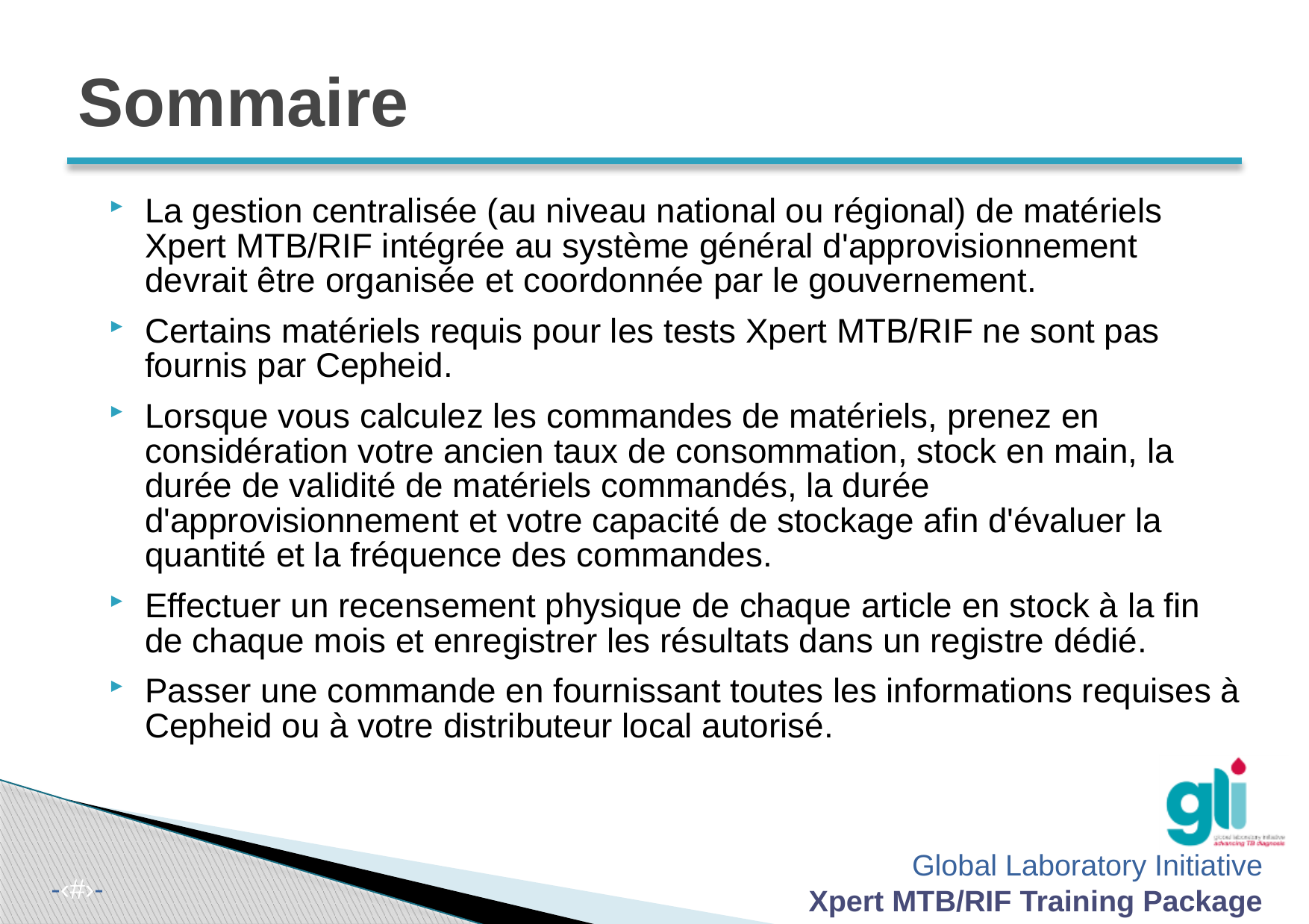

# Sommaire
La gestion centralisée (au niveau national ou régional) de matériels Xpert MTB/RIF intégrée au système général d'approvisionnement devrait être organisée et coordonnée par le gouvernement.
Certains matériels requis pour les tests Xpert MTB/RIF ne sont pas fournis par Cepheid.
Lorsque vous calculez les commandes de matériels, prenez en considération votre ancien taux de consommation, stock en main, la durée de validité de matériels commandés, la durée d'approvisionnement et votre capacité de stockage afin d'évaluer la quantité et la fréquence des commandes.
Effectuer un recensement physique de chaque article en stock à la fin de chaque mois et enregistrer les résultats dans un registre dédié.
Passer une commande en fournissant toutes les informations requises à Cepheid ou à votre distributeur local autorisé.